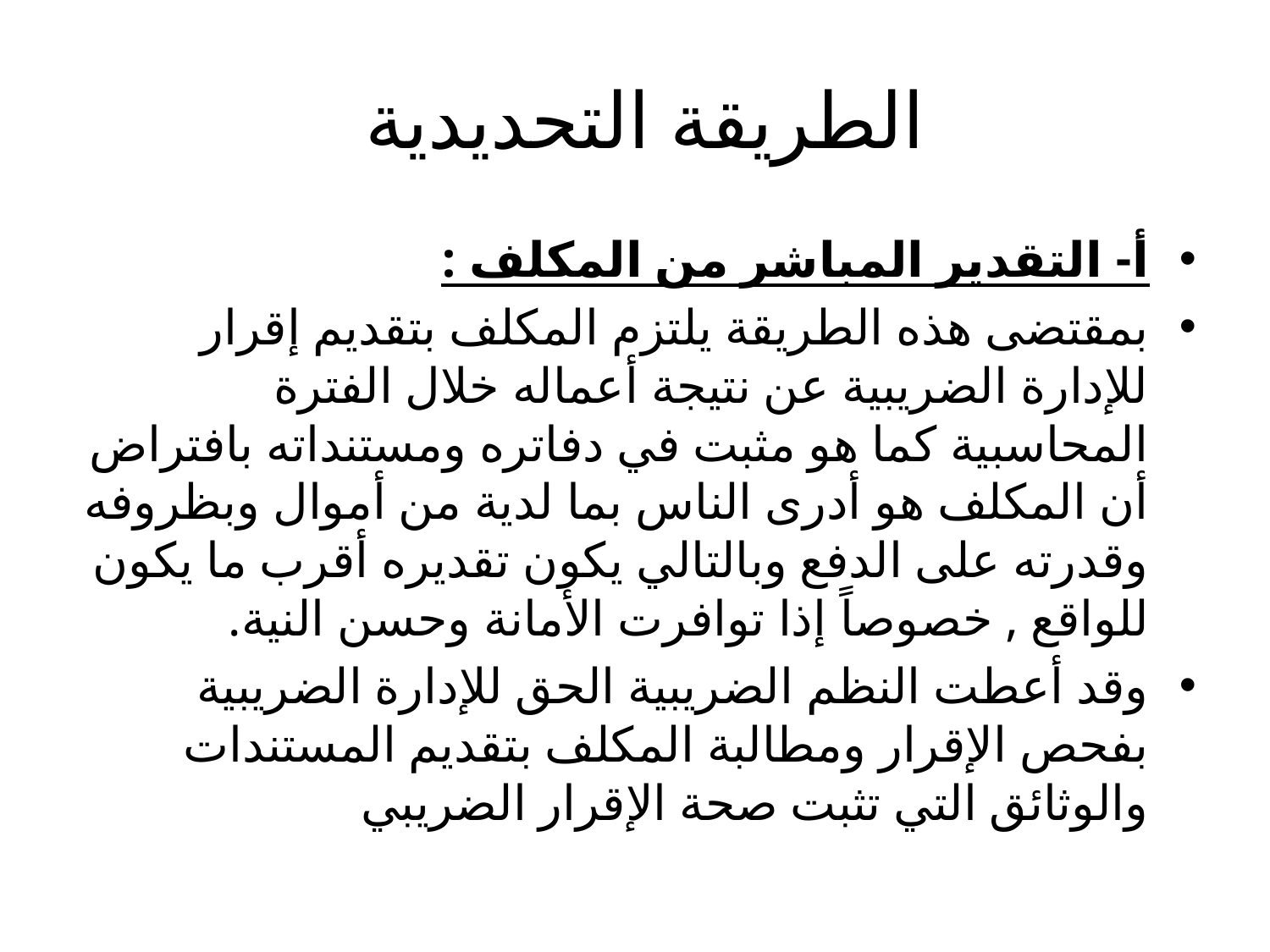

# الطريقة التحديدية
أ- التقدير المباشر من المكلف :
بمقتضى هذه الطريقة يلتزم المكلف بتقديم إقرار للإدارة الضريبية عن نتيجة أعماله خلال الفترة المحاسبية كما هو مثبت في دفاتره ومستنداته بافتراض أن المكلف هو أدرى الناس بما لدية من أموال وبظروفه وقدرته على الدفع وبالتالي يكون تقديره أقرب ما يكون للواقع , خصوصاً إذا توافرت الأمانة وحسن النية.
وقد أعطت النظم الضريبية الحق للإدارة الضريبية بفحص الإقرار ومطالبة المكلف بتقديم المستندات والوثائق التي تثبت صحة الإقرار الضريبي